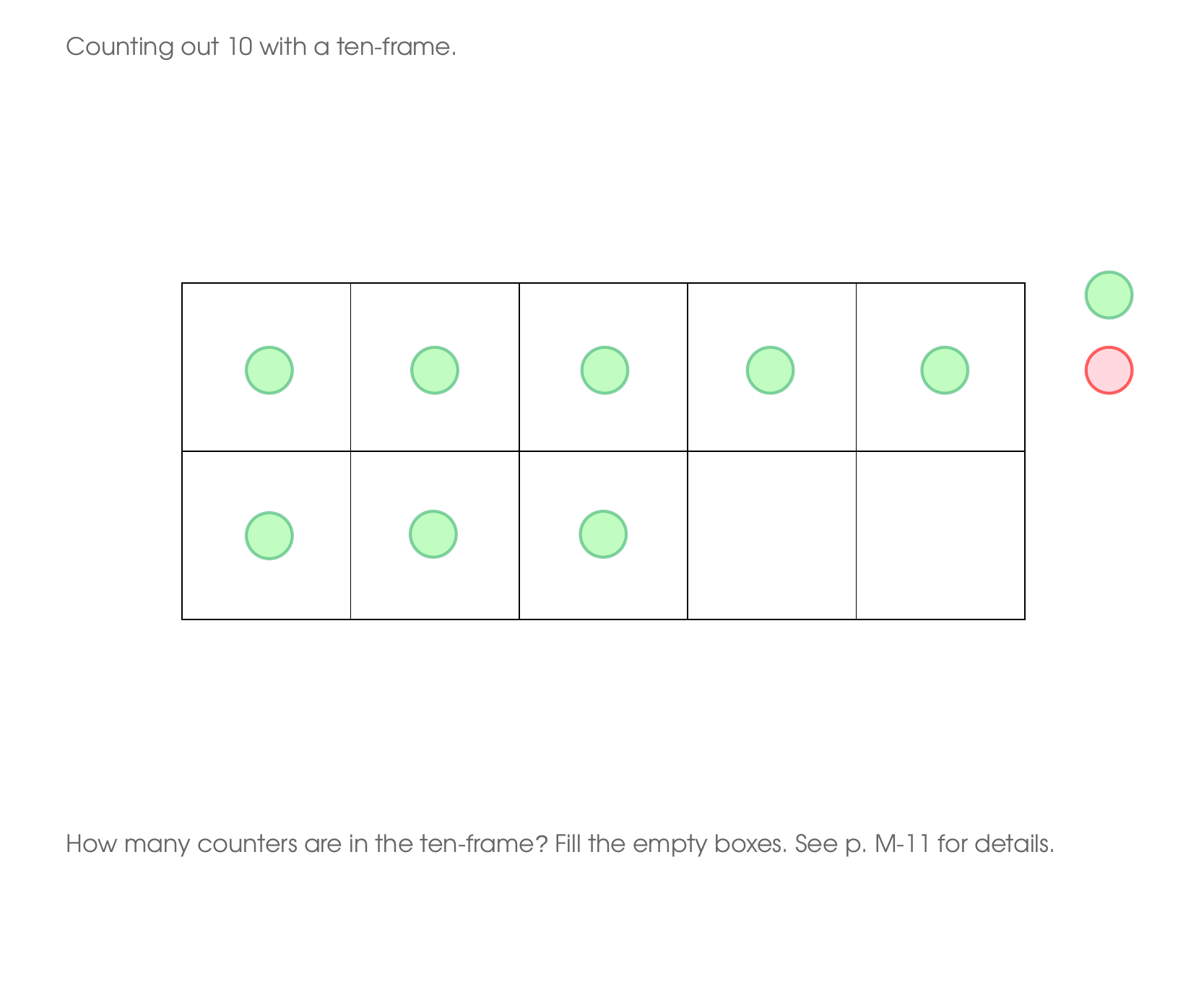

Counting out 10 with a ten-frame.

|  |  |  |  |  |
| --- | --- | --- | --- | --- |
|  |  |  |  |  |

How many counters are in the ten-frame? Fill the empty boxes. See p. M-11 for details.